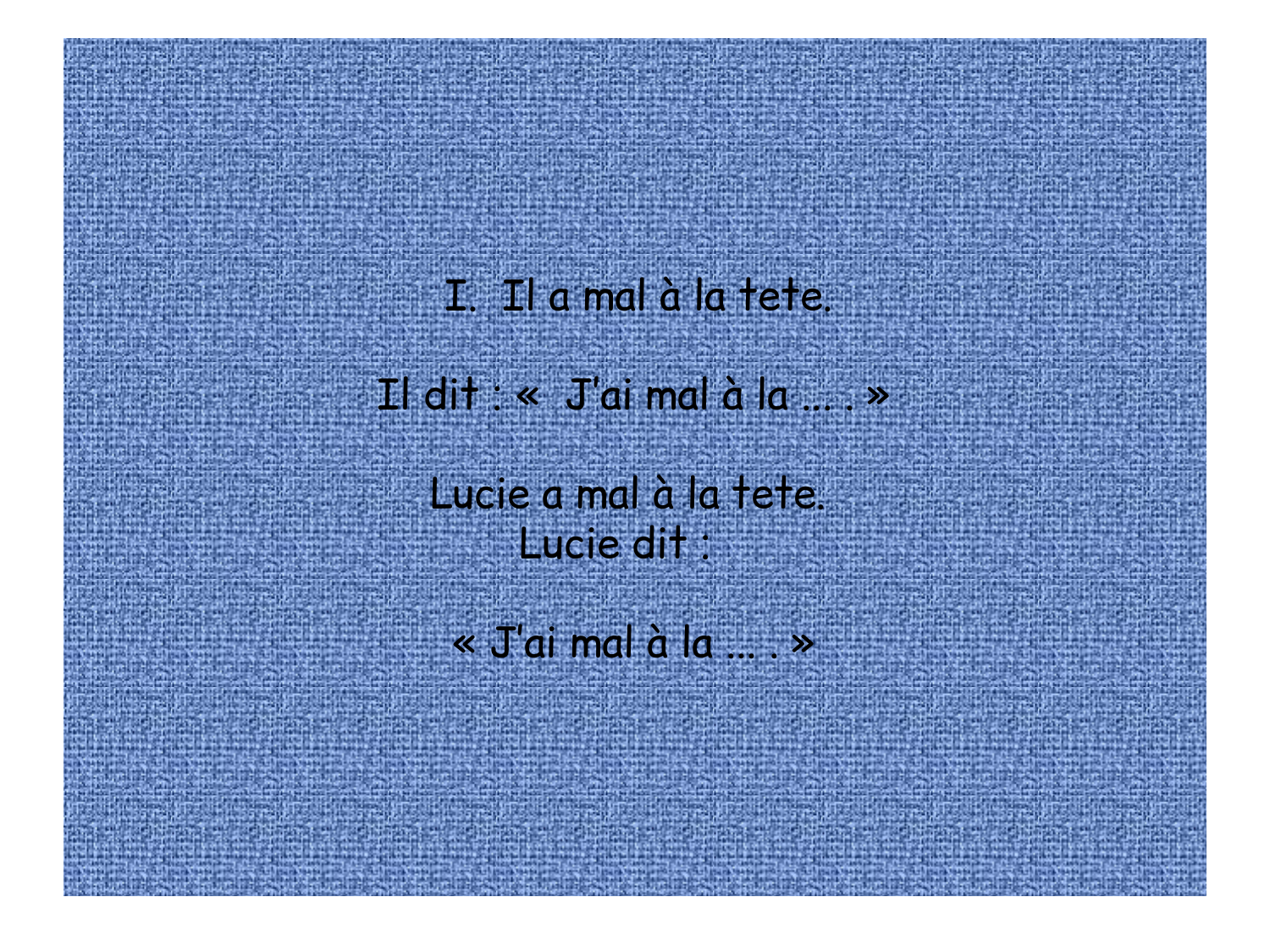

# I.  Il a mal à la tete. Il dit : «  J’ai mal à la ... . » Lucie a mal à la tete. Lucie dit : « J’ai mal à la ... . »